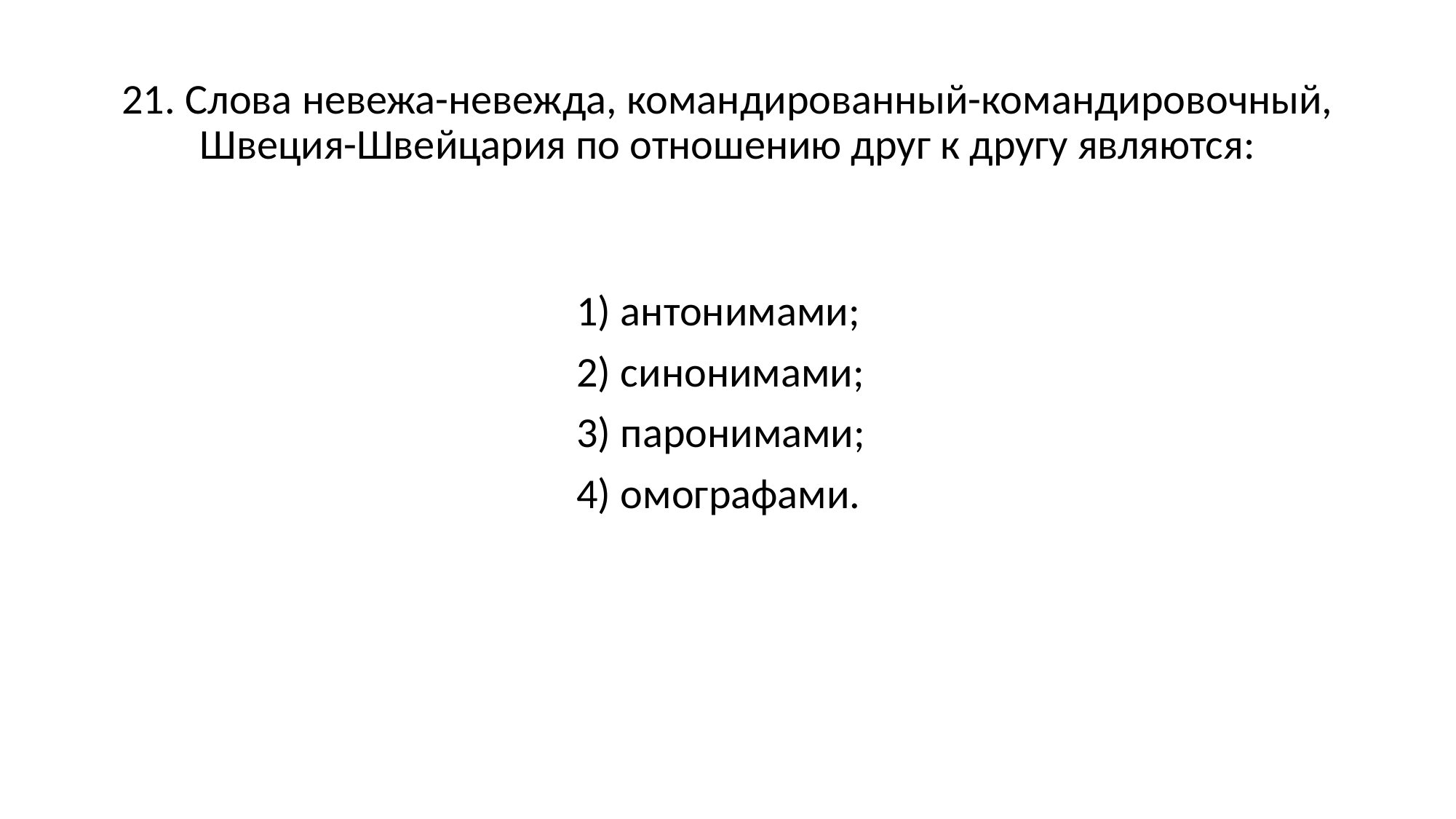

# 21. Слова невежа-невежда, командированный-командировочный, Швеция-Швейцария по отношению друг к другу являются:
1) антонимами;
2) синонимами;
3) паронимами;
4) омографами.